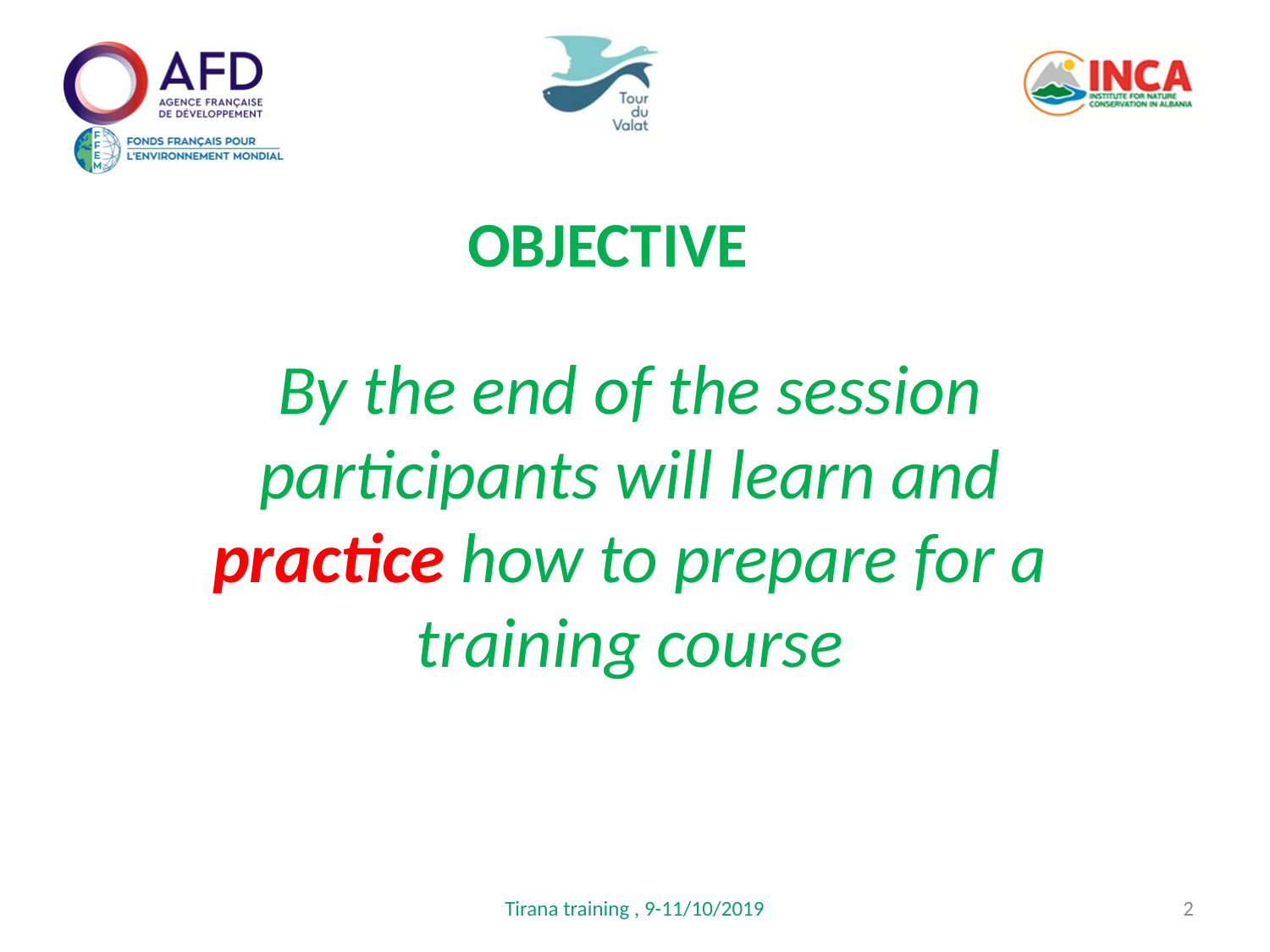

OBJECTIVE
By the end of the session participants will learn and practice how to prepare for a training course
Tirana training , 9-11/10/2019
2